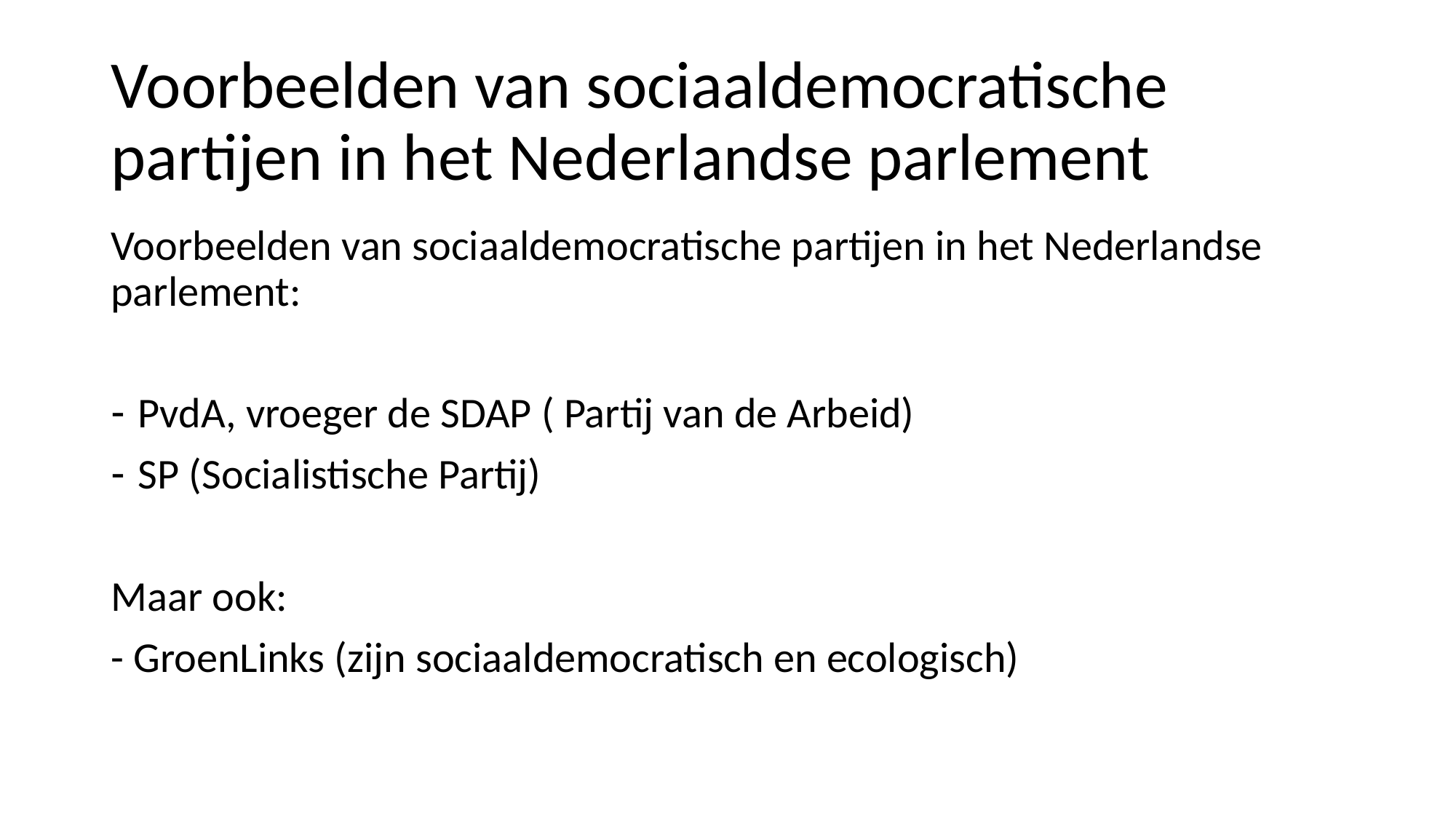

# Voorbeelden van sociaaldemocratische partijen in het Nederlandse parlement
Voorbeelden van sociaaldemocratische partijen in het Nederlandse parlement:

PvdA, vroeger de SDAP ( Partij van de Arbeid)
SP (Socialistische Partij)

Maar ook:
- GroenLinks (zijn sociaaldemocratisch en ecologisch)